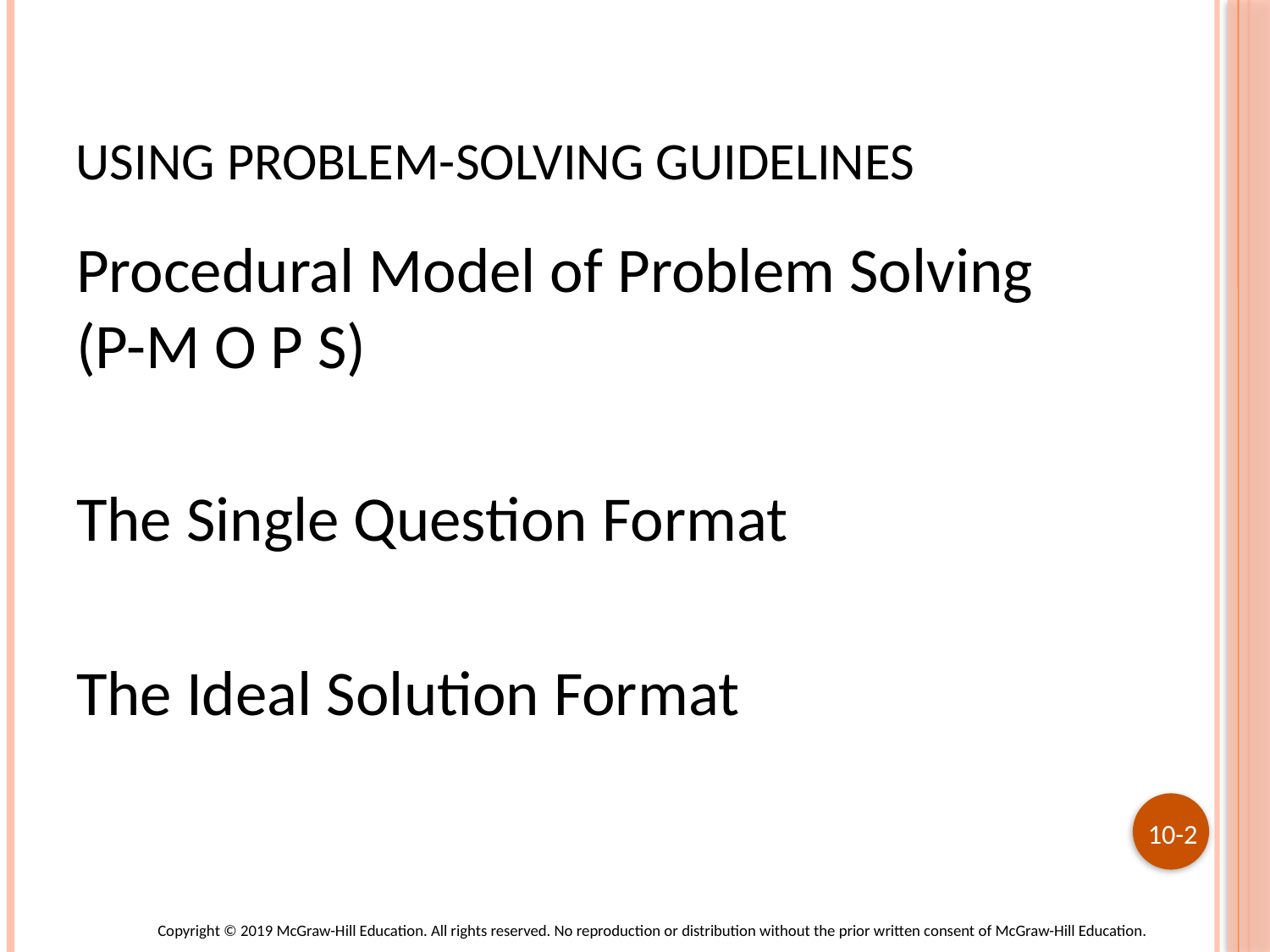

# Using Problem-solving guidelines
Procedural Model of Problem Solving (P-M O P S)

The Single Question Format

The Ideal Solution Format